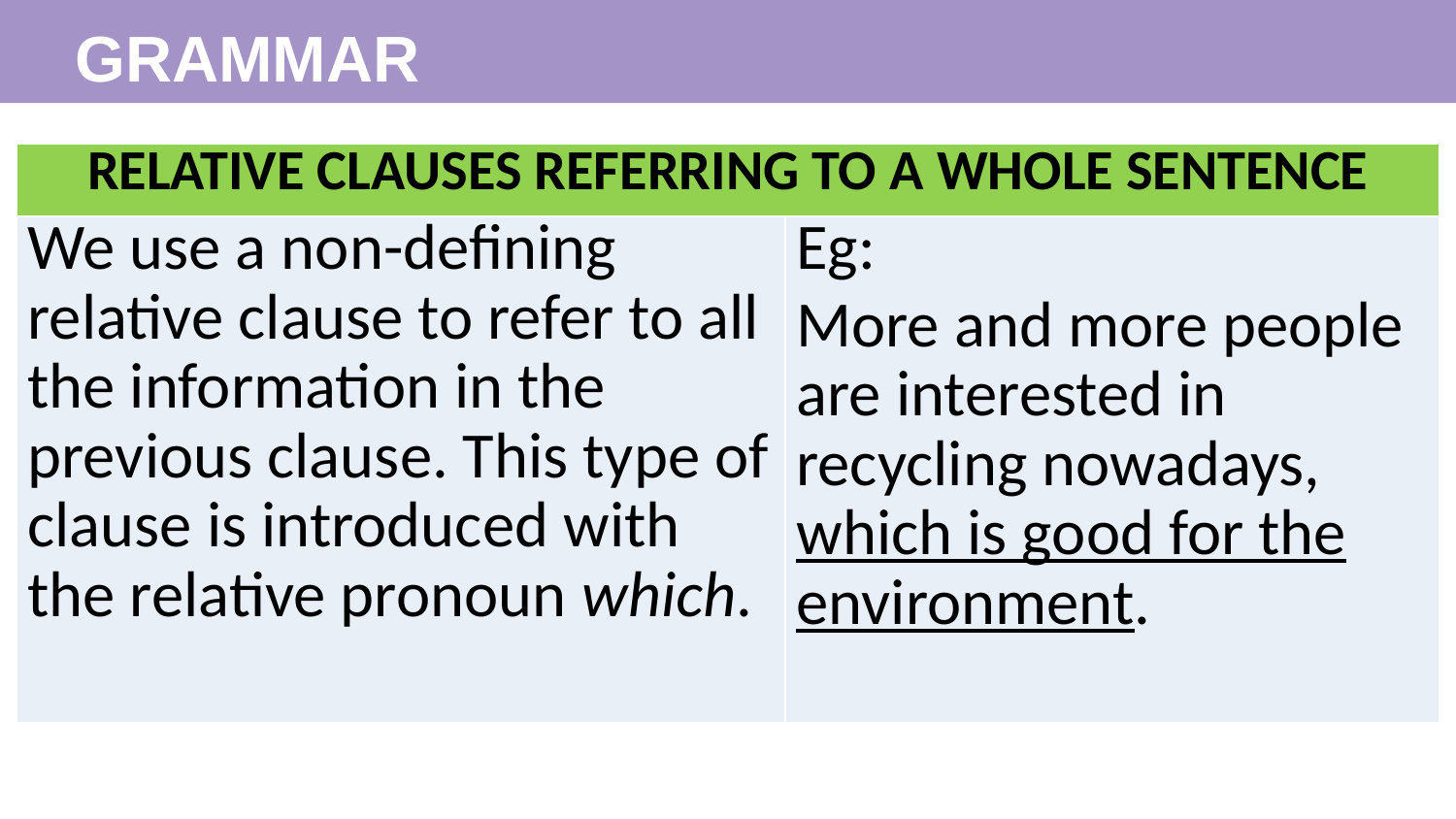

GRAMMAR
| RELATIVE CLAUSES REFERRING TO A WHOLE SENTENCE |  |
| --- | --- |
| We use a non-defining relative clause to refer to all the information in the previous clause. This type of clause is introduced with the relative pronoun which. | Eg: More and more people are interested in recycling nowadays, which is good for the environment. |